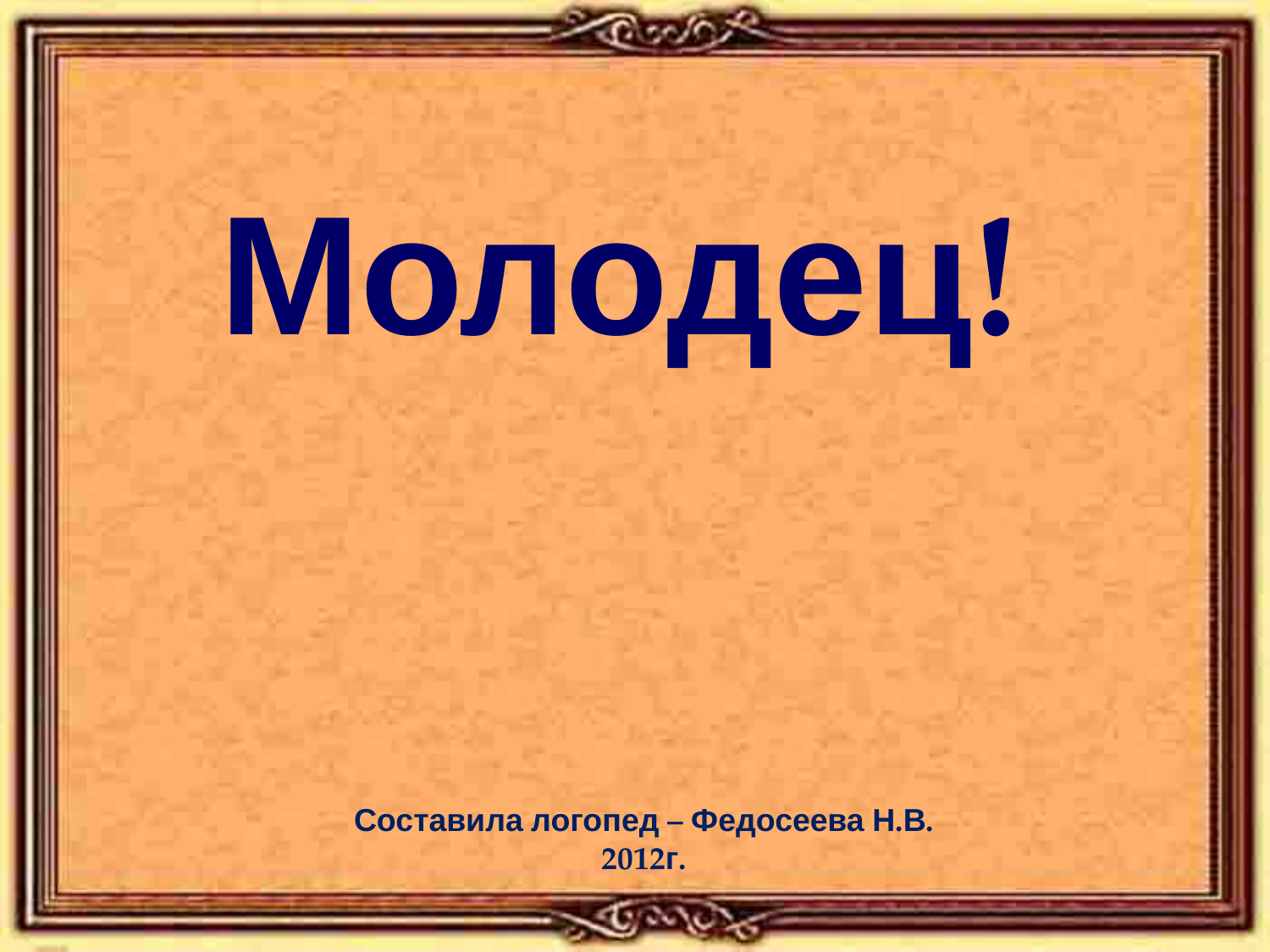

Молодец!
Составила логопед – Федосеева Н.В.
2012г.